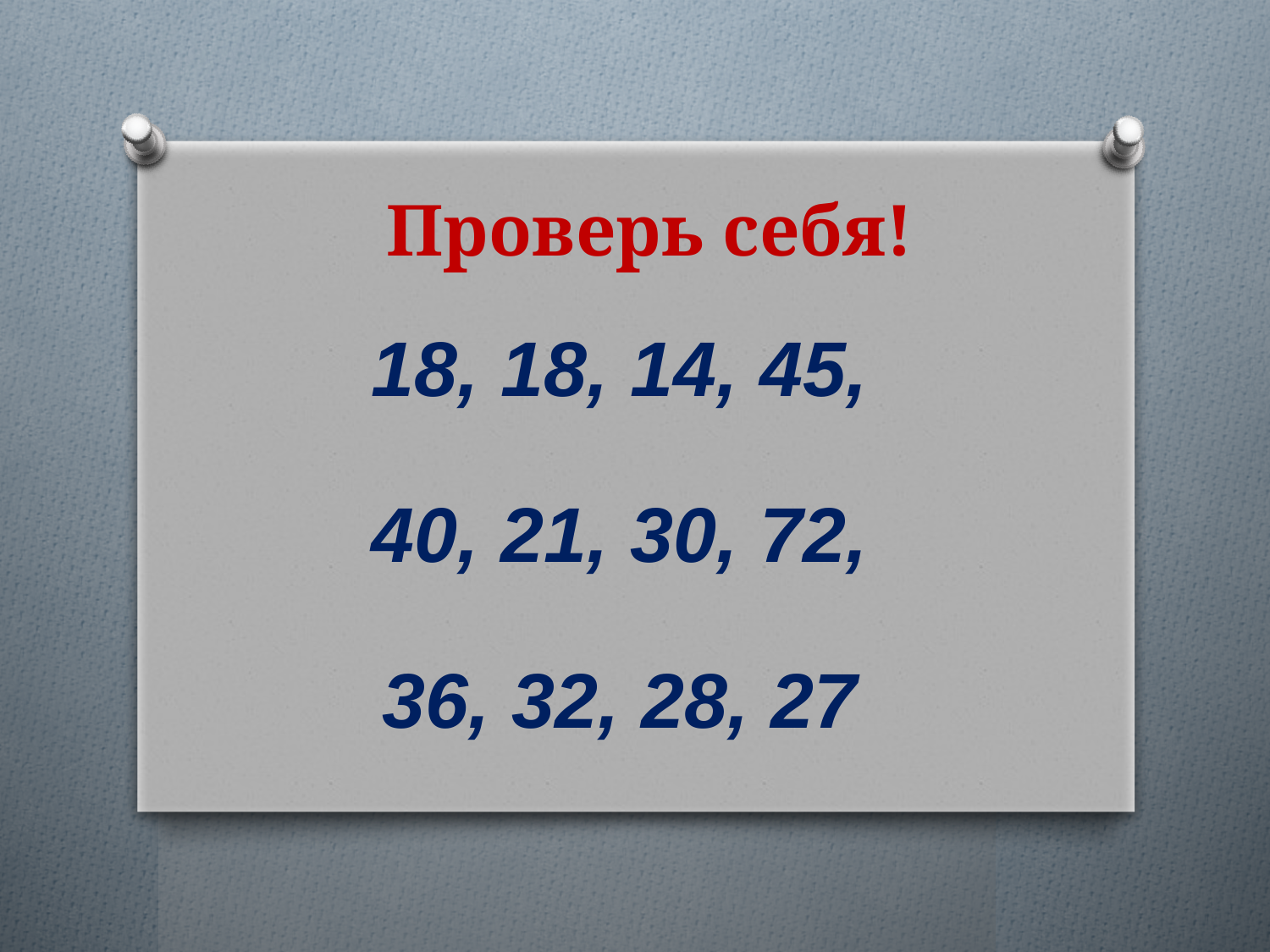

# Проверь себя!
18, 18, 14, 45,
40, 21, 30, 72,
36, 32, 28, 27